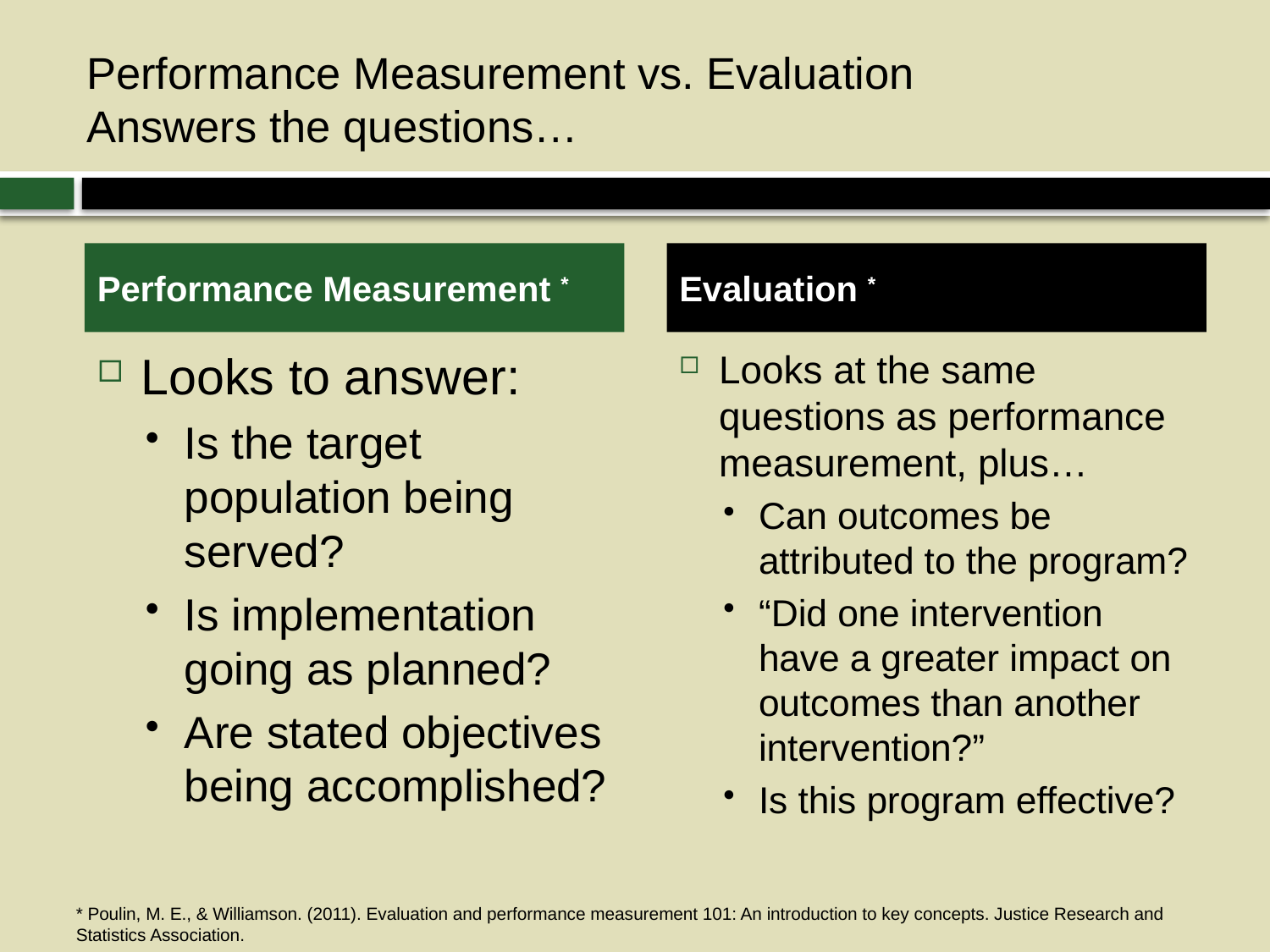

# Performance Measurement vs. Evaluation Answers the questions…
Performance Measurement *
Evaluation *
Looks to answer:
Is the target population being served?
Is implementation going as planned?
Are stated objectives being accomplished?
Looks at the same questions as performance measurement, plus…
Can outcomes be attributed to the program?
“Did one intervention have a greater impact on outcomes than another intervention?”
Is this program effective?
* Poulin, M. E., & Williamson. (2011). Evaluation and performance measurement 101: An introduction to key concepts. Justice Research and Statistics Association.